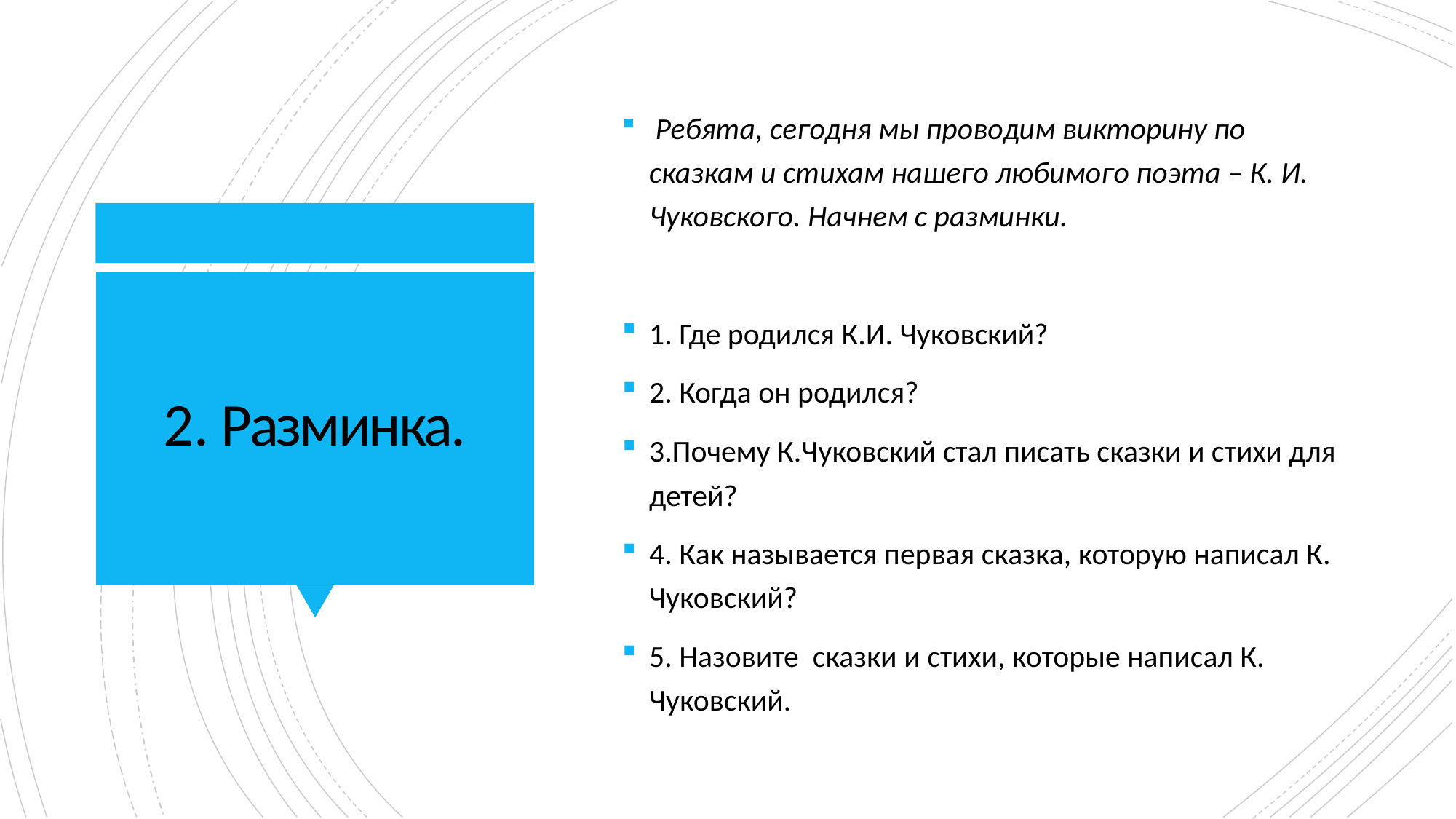

Ребята, сегодня мы проводим викторину по сказкам и стихам нашего любимого поэта – К. И. Чуковского. Начнем с разминки.

1. Где родился К.И. Чуковский?
2. Когда он родился?
3.Почему К.Чуковский стал писать сказки и стихи для детей?
4. Как называется первая сказка, которую написал К. Чуковский?
5. Назовите  сказки и стихи, которые написал К. Чуковский.
# 2. Разминка.